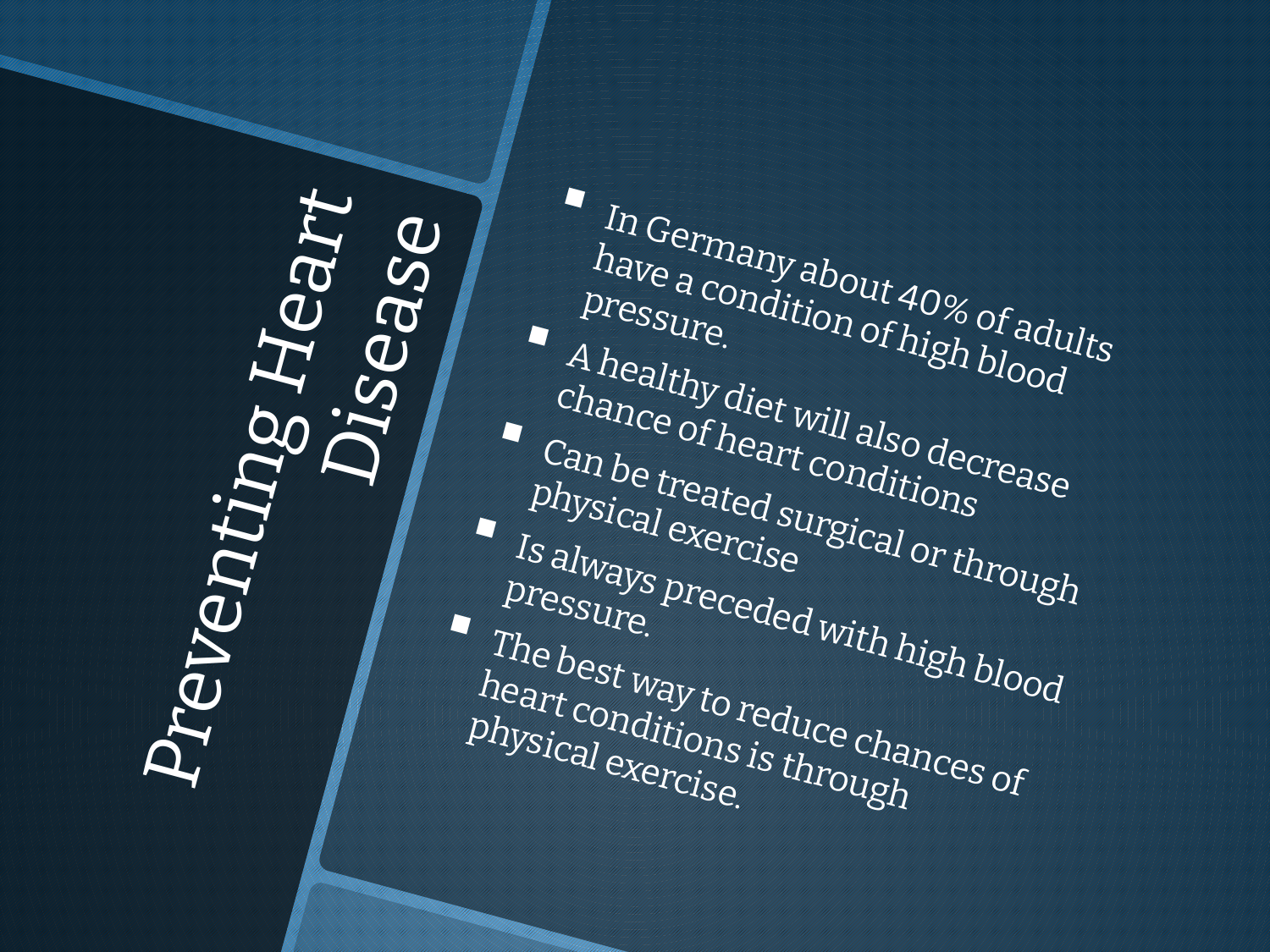

In Germany about 40% of adults have a condition of high blood pressure.
A healthy diet will also decrease chance of heart conditions
Can be treated surgical or through physical exercise
Is always preceded with high blood pressure.
The best way to reduce chances of heart conditions is through physical exercise.

# Preventing Heart Disease